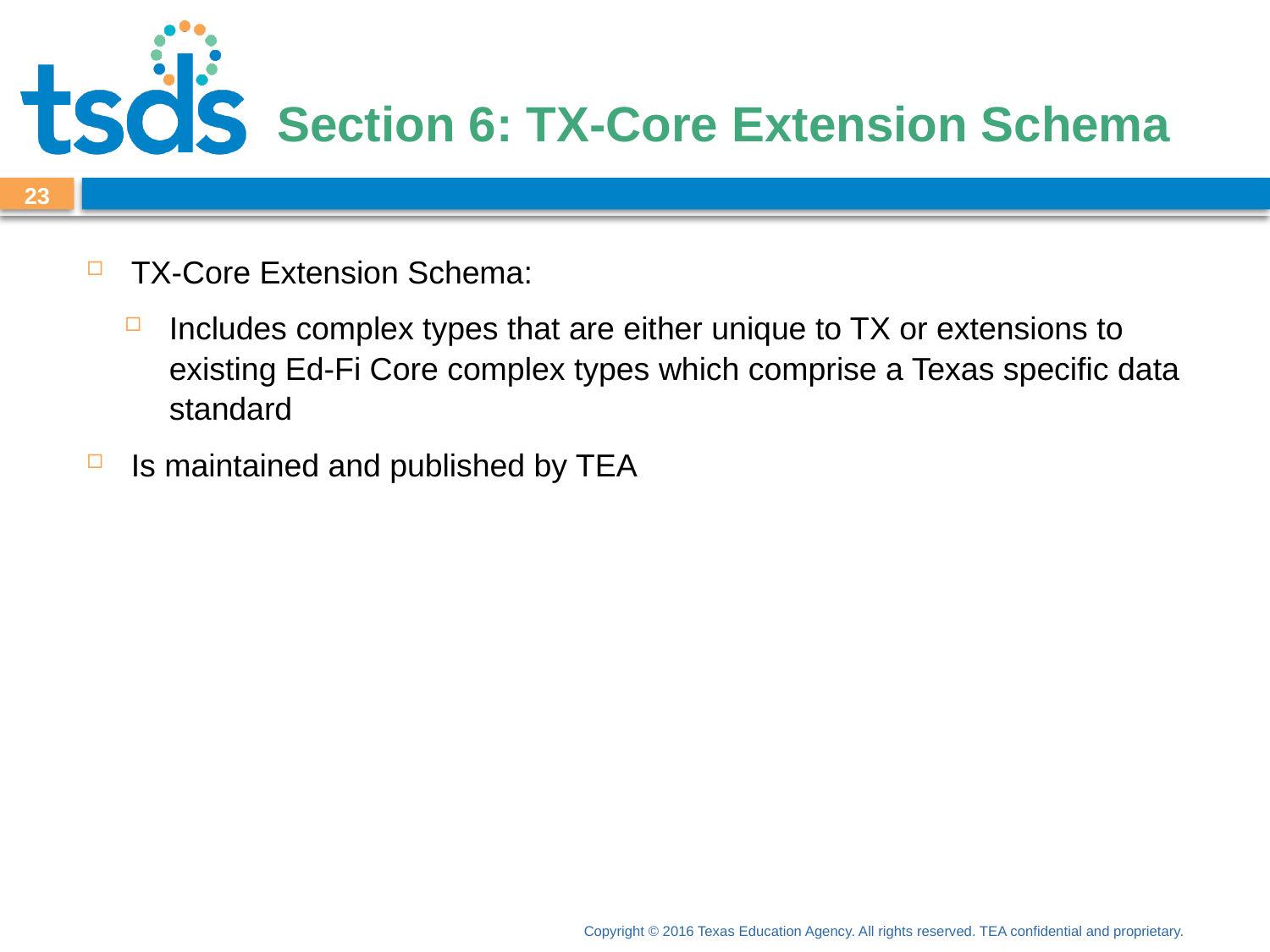

# Section 6: TX-Core Extension Schema
23
TX-Core Extension Schema:
Includes complex types that are either unique to TX or extensions to existing Ed-Fi Core complex types which comprise a Texas specific data standard
Is maintained and published by TEA